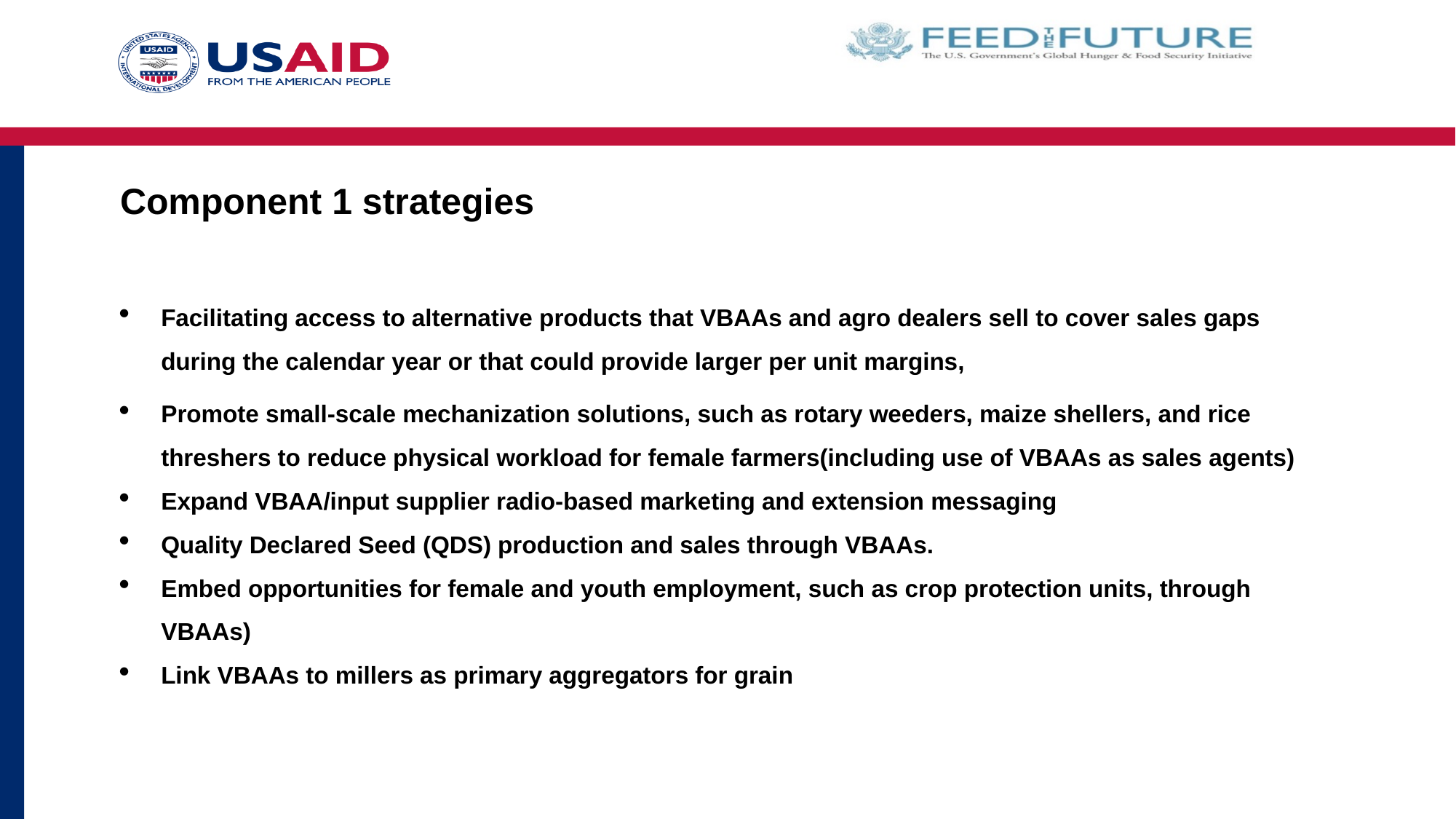

# Component 1 strategies

Facilitating access to alternative products that VBAAs and agro dealers sell to cover sales gaps during the calendar year or that could provide larger per unit margins,
Promote small-scale mechanization solutions, such as rotary weeders, maize shellers, and rice threshers to reduce physical workload for female farmers(including use of VBAAs as sales agents)
Expand VBAA/input supplier radio-based marketing and extension messaging
Quality Declared Seed (QDS) production and sales through VBAAs.
Embed opportunities for female and youth employment, such as crop protection units, through VBAAs)
Link VBAAs to millers as primary aggregators for grain